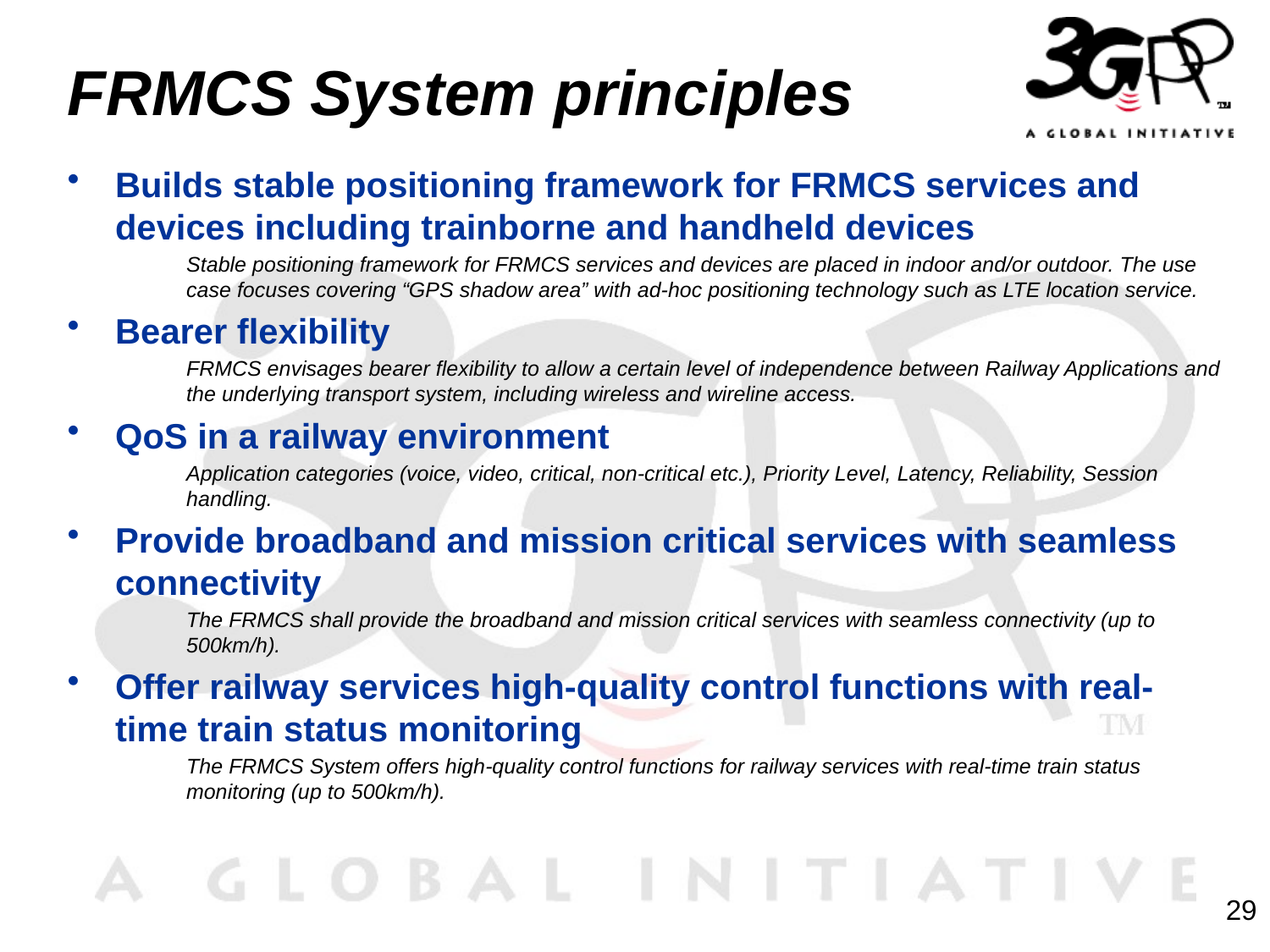

# FRMCS System principles
Builds stable positioning framework for FRMCS services and devices including trainborne and handheld devices
Stable positioning framework for FRMCS services and devices are placed in indoor and/or outdoor. The use case focuses covering “GPS shadow area” with ad-hoc positioning technology such as LTE location service.
Bearer flexibility
FRMCS envisages bearer flexibility to allow a certain level of independence between Railway Applications and the underlying transport system, including wireless and wireline access.
QoS in a railway environment
Application categories (voice, video, critical, non-critical etc.), Priority Level, Latency, Reliability, Session handling.
Provide broadband and mission critical services with seamless connectivity
The FRMCS shall provide the broadband and mission critical services with seamless connectivity (up to 500km/h).
Offer railway services high-quality control functions with real-time train status monitoring
The FRMCS System offers high-quality control functions for railway services with real-time train status monitoring (up to 500km/h).

29